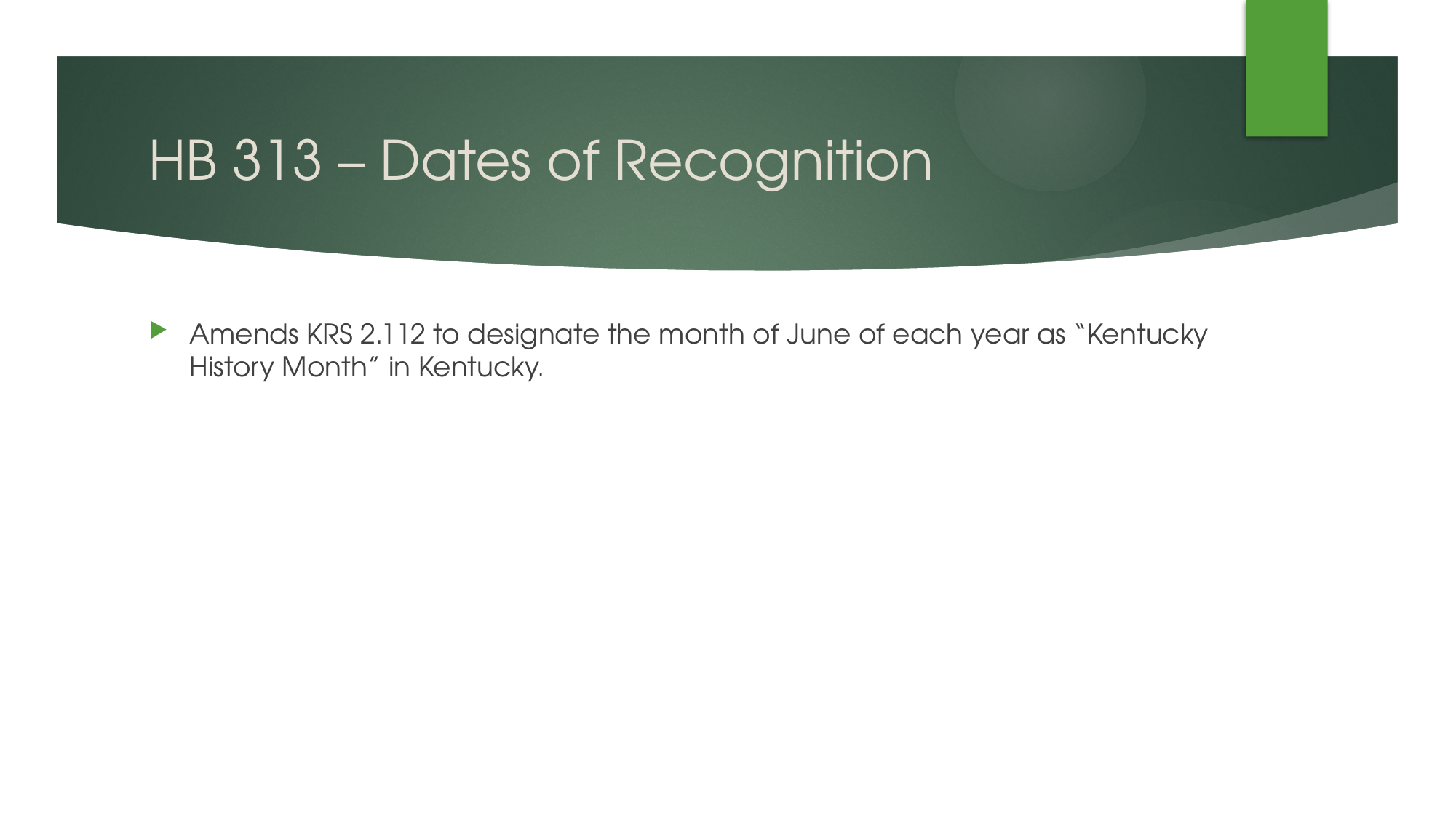

# HB 313 – Dates of Recognition
Amends KRS 2.112 to designate the month of June of each year as “Kentucky History Month” in Kentucky.